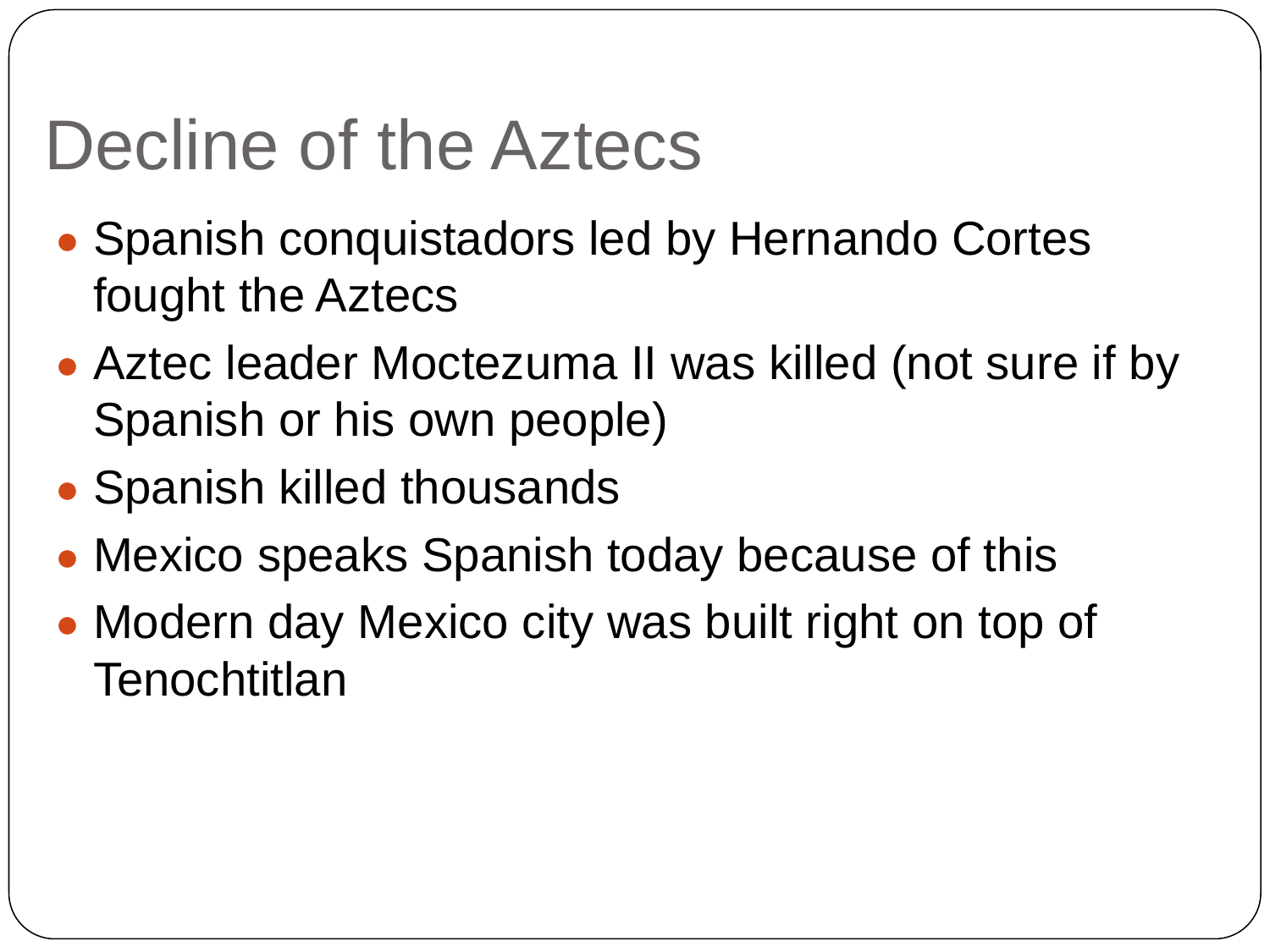

# Decline of the Aztecs
Spanish conquistadors led by Hernando Cortes fought the Aztecs
Aztec leader Moctezuma II was killed (not sure if by Spanish or his own people)
Spanish killed thousands
Mexico speaks Spanish today because of this
Modern day Mexico city was built right on top of Tenochtitlan